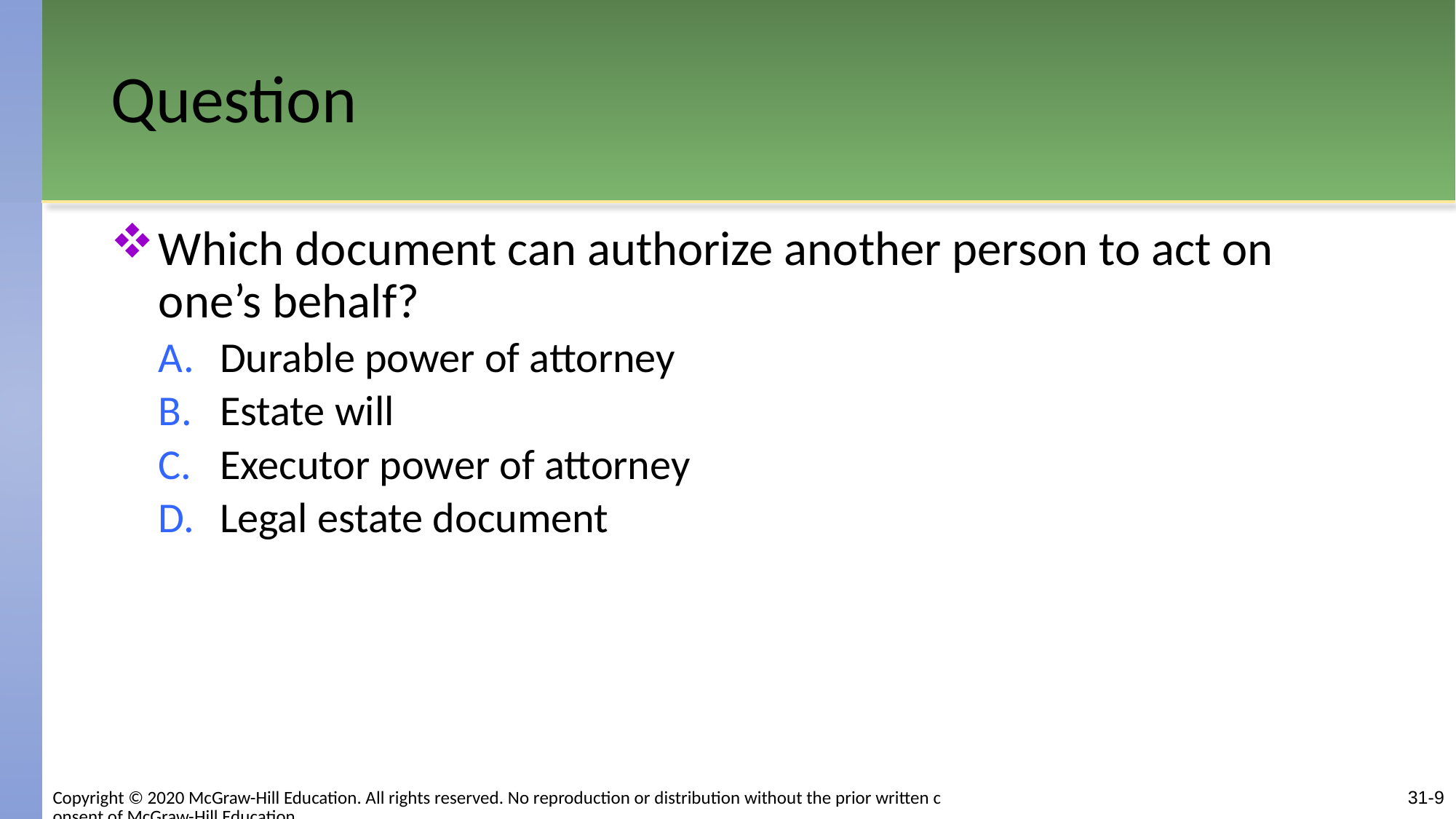

# Question
Which document can authorize another person to act on one’s behalf?
Durable power of attorney
Estate will
Executor power of attorney
Legal estate document
Copyright © 2020 McGraw-Hill Education. All rights reserved. No reproduction or distribution without the prior written consent of McGraw-Hill Education.
31-9